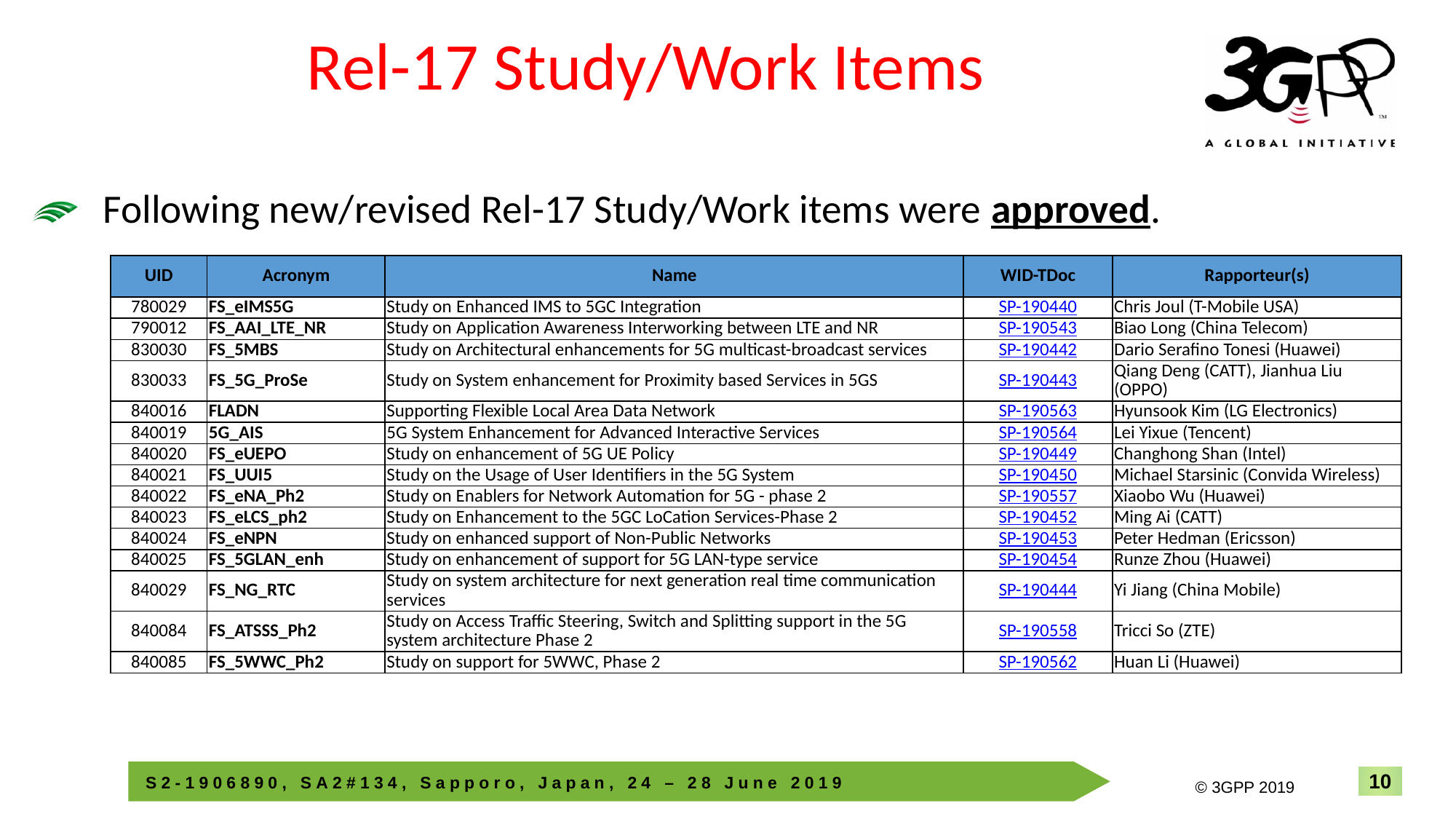

10
INTEL CONFIDENTIAL
# Rel-17 Study/Work Items

Following new/revised Rel-17 Study/Work items were approved.

| UID | Acronym | Name | WID-TDoc | Rapporteur(s) |
| --- | --- | --- | --- | --- |
| 780029 | FS\_eIMS5G | Study on Enhanced IMS to 5GC Integration | SP-190440 | Chris Joul (T-Mobile USA) |
| 790012 | FS\_AAI\_LTE\_NR | Study on Application Awareness Interworking between LTE and NR | SP-190543 | Biao Long (China Telecom) |
| 830030 | FS\_5MBS | Study on Architectural enhancements for 5G multicast-broadcast services | SP-190442 | Dario Serafino Tonesi (Huawei) |
| 830033 | FS\_5G\_ProSe | Study on System enhancement for Proximity based Services in 5GS | SP-190443 | Qiang Deng (CATT), Jianhua Liu (OPPO) |
| 840016 | FLADN | Supporting Flexible Local Area Data Network | SP-190563 | Hyunsook Kim (LG Electronics) |
| 840019 | 5G\_AIS | 5G System Enhancement for Advanced Interactive Services | SP-190564 | Lei Yixue (Tencent) |
| 840020 | FS\_eUEPO | Study on enhancement of 5G UE Policy | SP-190449 | Changhong Shan (Intel) |
| 840021 | FS\_UUI5 | Study on the Usage of User Identifiers in the 5G System | SP-190450 | Michael Starsinic (Convida Wireless) |
| 840022 | FS\_eNA\_Ph2 | Study on Enablers for Network Automation for 5G - phase 2 | SP-190557 | Xiaobo Wu (Huawei) |
| 840023 | FS\_eLCS\_ph2 | Study on Enhancement to the 5GC LoCation Services-Phase 2 | SP-190452 | Ming Ai (CATT) |
| 840024 | FS\_eNPN | Study on enhanced support of Non-Public Networks | SP-190453 | Peter Hedman (Ericsson) |
| 840025 | FS\_5GLAN\_enh | Study on enhancement of support for 5G LAN-type service | SP-190454 | Runze Zhou (Huawei) |
| 840029 | FS\_NG\_RTC | Study on system architecture for next generation real time communication services | SP-190444 | Yi Jiang (China Mobile) |
| 840084 | FS\_ATSSS\_Ph2 | Study on Access Traffic Steering, Switch and Splitting support in the 5G system architecture Phase 2 | SP-190558 | Tricci So (ZTE) |
| 840085 | FS\_5WWC\_Ph2 | Study on support for 5WWC, Phase 2 | SP-190562 | Huan Li (Huawei) |